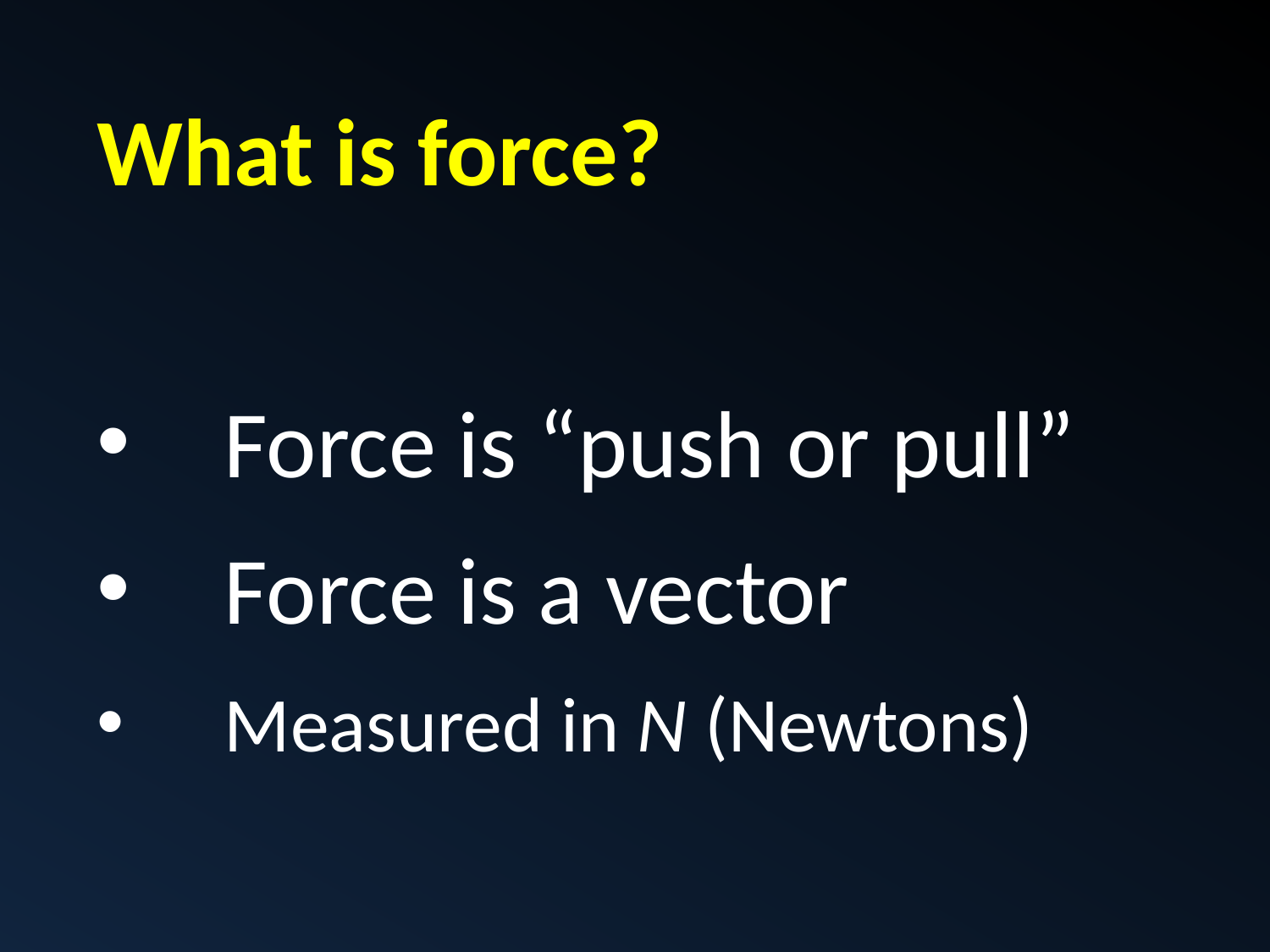

What is force?

Force is “push or pull”
Force is a vector
Measured in N (Newtons)